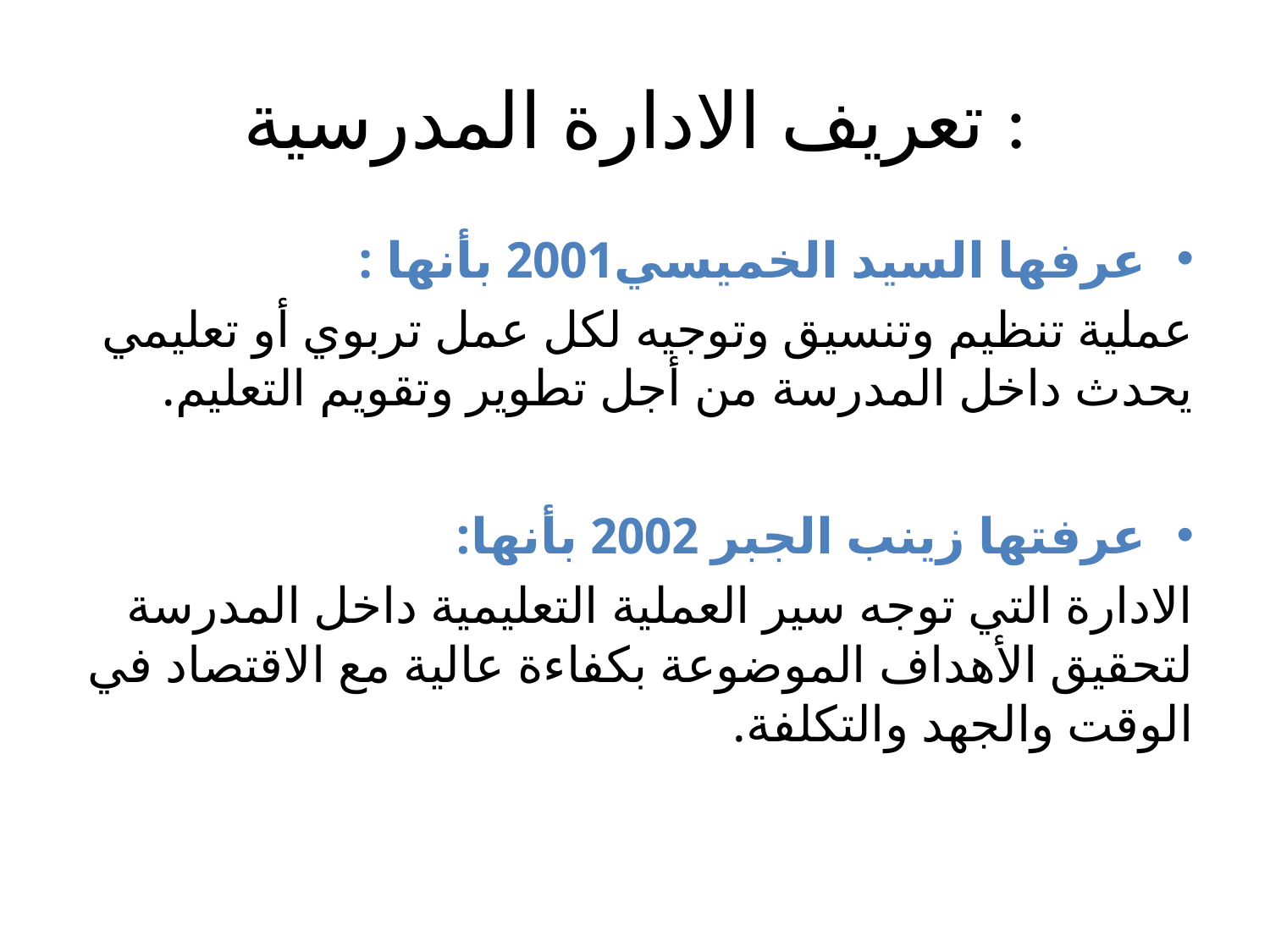

# تعريف الادارة المدرسية :
عرفها السيد الخميسي2001 بأنها :
عملية تنظيم وتنسيق وتوجيه لكل عمل تربوي أو تعليمي يحدث داخل المدرسة من أجل تطوير وتقويم التعليم.

عرفتها زينب الجبر 2002 بأنها:
الادارة التي توجه سير العملية التعليمية داخل المدرسة لتحقيق الأهداف الموضوعة بكفاءة عالية مع الاقتصاد في الوقت والجهد والتكلفة.